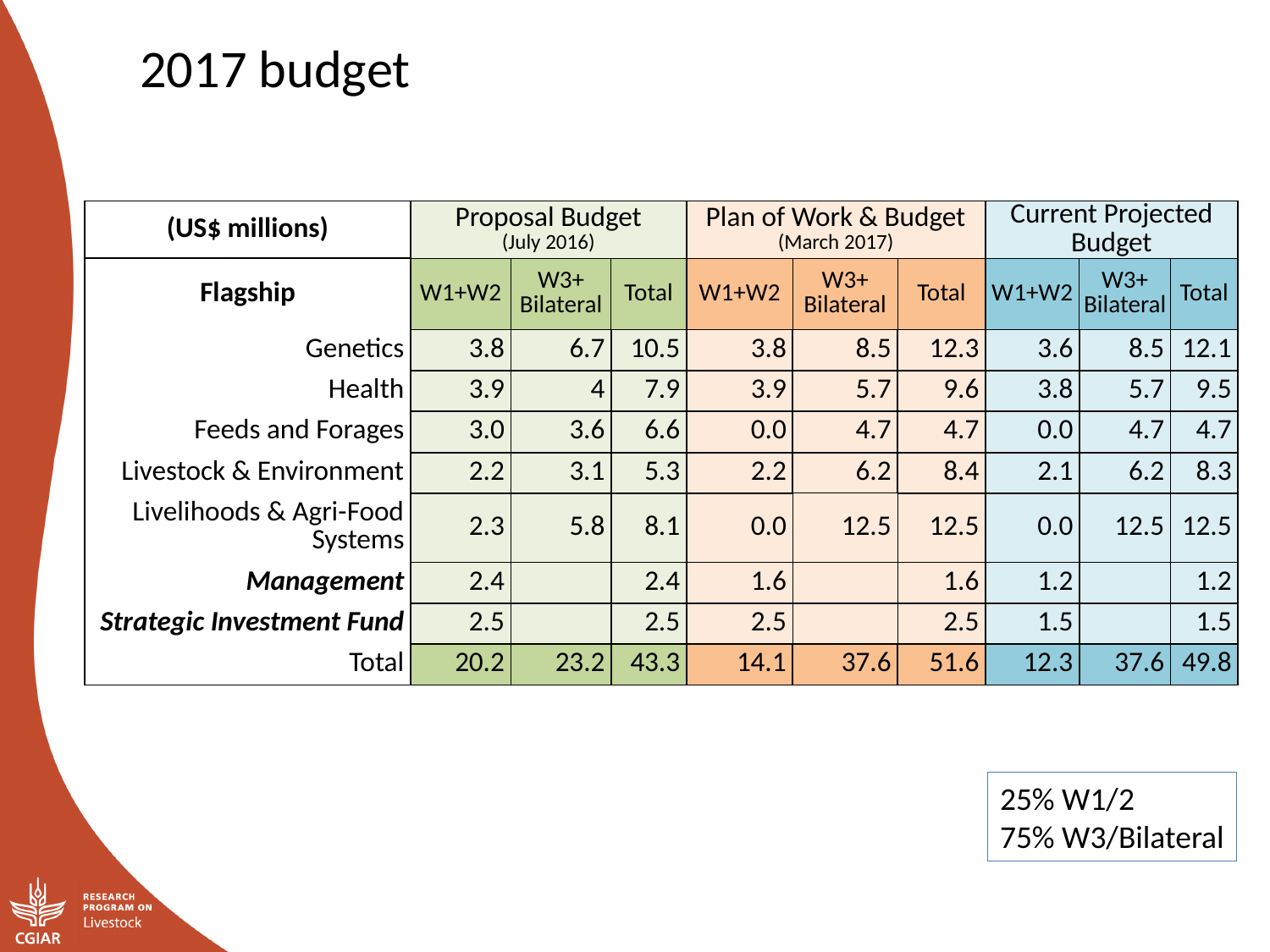

2017 budget
| (US$ millions) | Proposal Budget (July 2016) |  |  | Plan of Work & Budget (March 2017) |  |  | Current Projected Budget |  |  |
| --- | --- | --- | --- | --- | --- | --- | --- | --- | --- |
| Flagship | W1+W2 | W3+ Bilateral | Total | W1+W2 | W3+ Bilateral | Total | W1+W2 | W3+ Bilateral | Total |
| Genetics | 3.8 | 6.7 | 10.5 | 3.8 | 8.5 | 12.3 | 3.6 | 8.5 | 12.1 |
| Health | 3.9 | 4 | 7.9 | 3.9 | 5.7 | 9.6 | 3.8 | 5.7 | 9.5 |
| Feeds and Forages | 3.0 | 3.6 | 6.6 | 0.0 | 4.7 | 4.7 | 0.0 | 4.7 | 4.7 |
| Livestock & Environment | 2.2 | 3.1 | 5.3 | 2.2 | 6.2 | 8.4 | 2.1 | 6.2 | 8.3 |
| Livelihoods & Agri-Food Systems | 2.3 | 5.8 | 8.1 | 0.0 | 12.5 | 12.5 | 0.0 | 12.5 | 12.5 |
| Management | 2.4 |  | 2.4 | 1.6 |  | 1.6 | 1.2 |  | 1.2 |
| Strategic Investment Fund | 2.5 |  | 2.5 | 2.5 |  | 2.5 | 1.5 |  | 1.5 |
| Total | 20.2 | 23.2 | 43.3 | 14.1 | 37.6 | 51.6 | 12.3 | 37.6 | 49.8 |
25% W1/2
75% W3/Bilateral